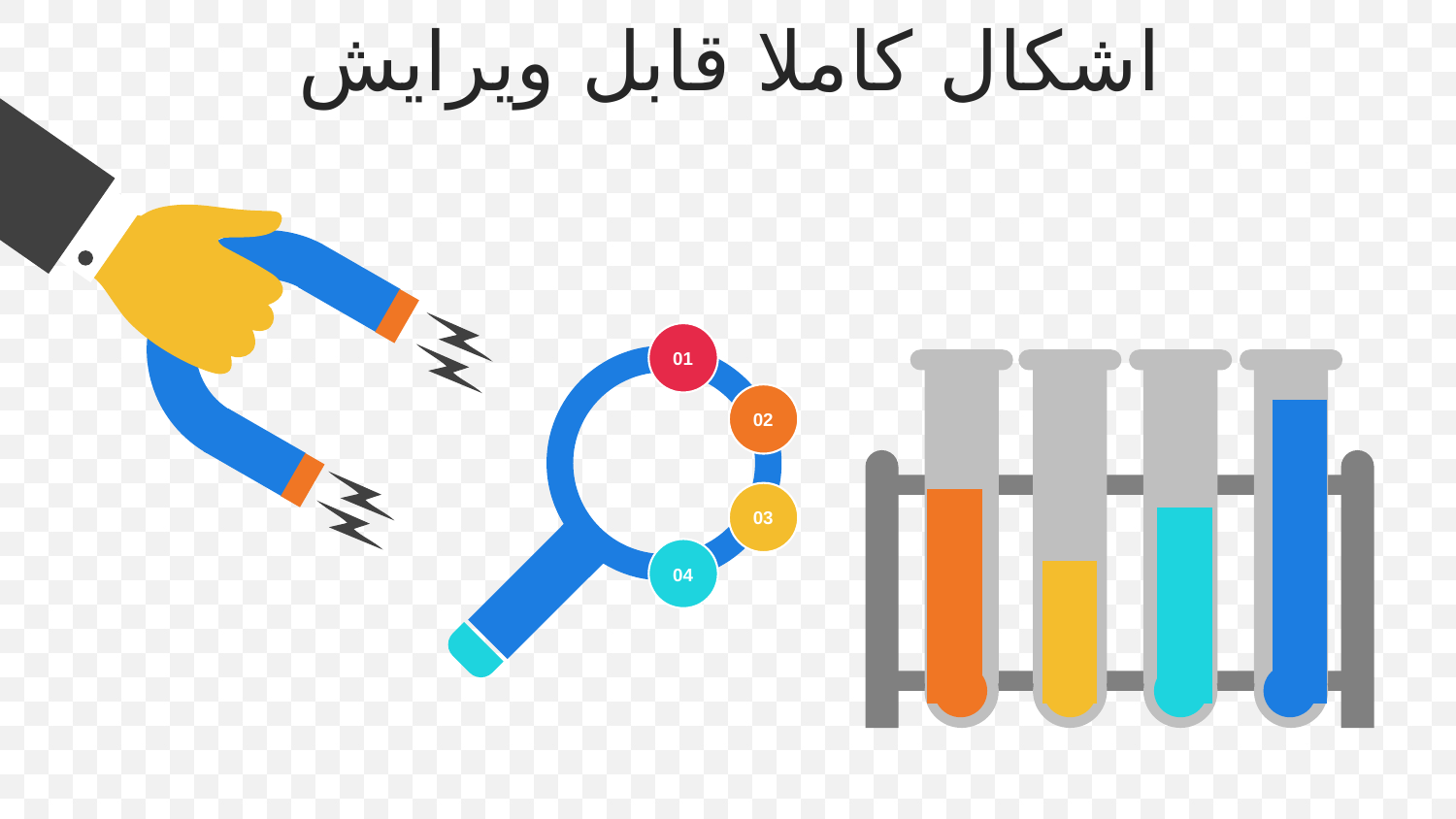

اشکال کاملا قابل ویرایش

01

02

03

04

### Chart

| Category |  |
|---|---|